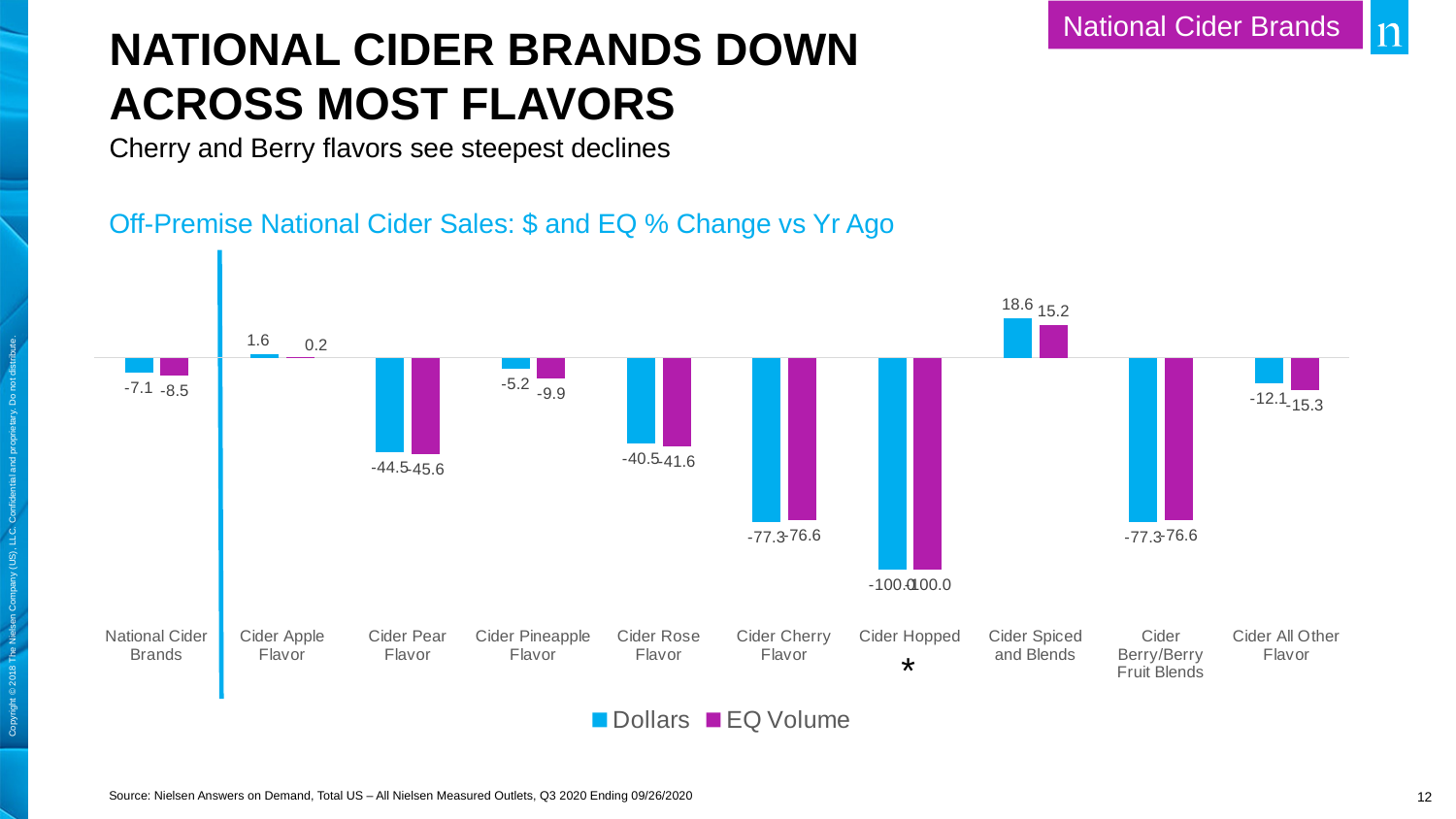

National Cider Brands
# National Cider Brands down Across most flavors
Cherry and Berry flavors see steepest declines
Off-Premise National Cider Sales: $ and EQ % Change vs Yr Ago

### Chart

| Category | Dollars | EQ Volume |
|---|---|---|
| National Cider Brands | -7.1 | -8.5 |
| Cider Apple Flavor | 1.6 | 0.2 |
| Cider Pear Flavor | -44.5 | -45.6 |
| Cider Pineapple Flavor | -5.2 | -9.9 |
| Cider Rose Flavor | -40.5 | -41.6 |
| Cider Cherry Flavor | -77.3 | -76.6 |
| Cider Hopped | -100.0 | -100.0 |
| Cider Spiced and Blends | 18.6 | 15.2 |
| Cider Berry/Berry Fruit Blends | -77.3 | -76.6 |
| Cider All Other Flavor | -12.1 | -15.3 |
*
Source: Nielsen Answers on Demand, Total US – All Nielsen Measured Outlets, Q3 2020 Ending 09/26/2020